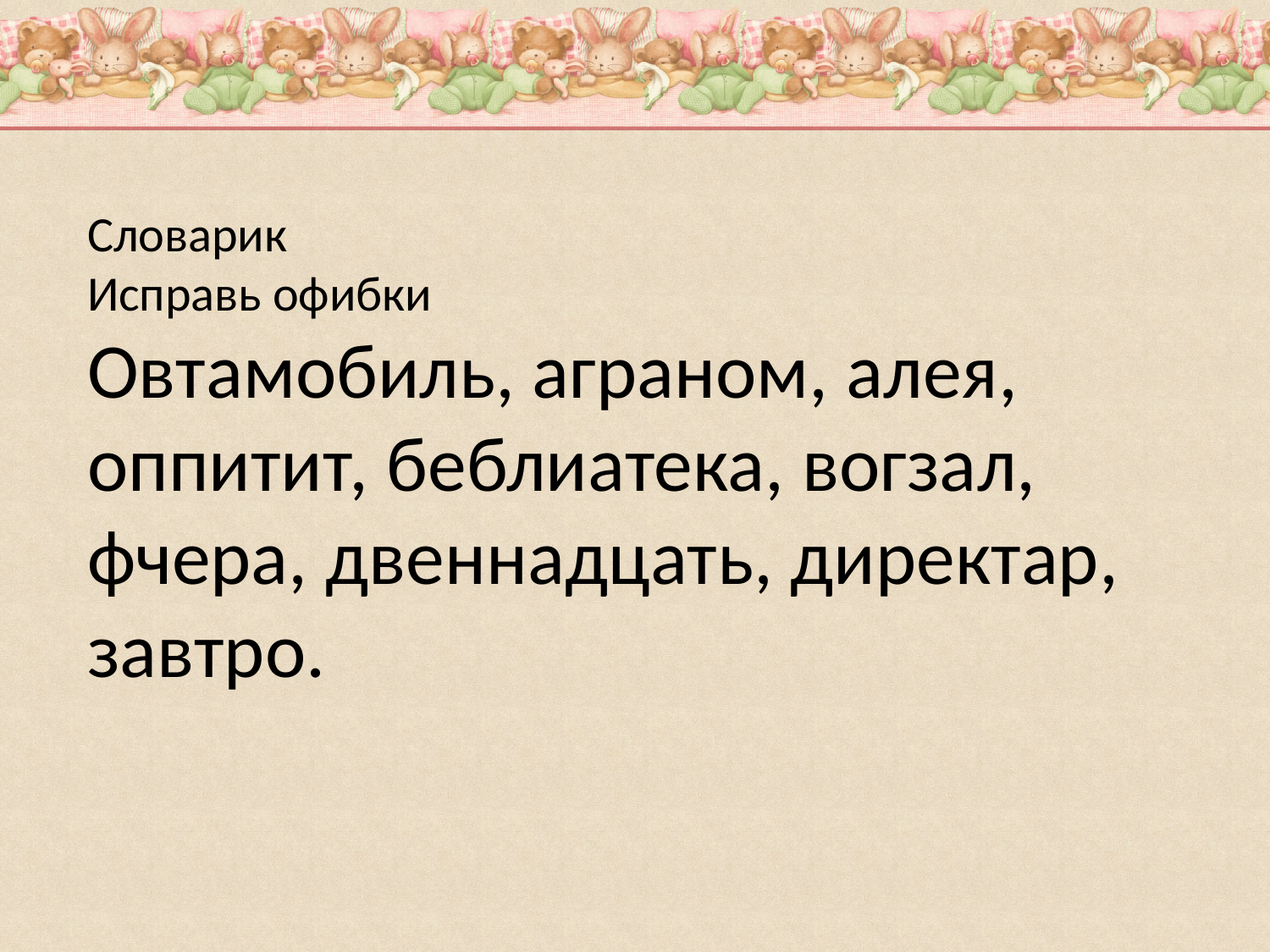

Словарик
Исправь офибки
Овтамобиль, аграном, алея, оппитит, беблиатека, вогзал, фчера, двеннадцать, директар, завтро.